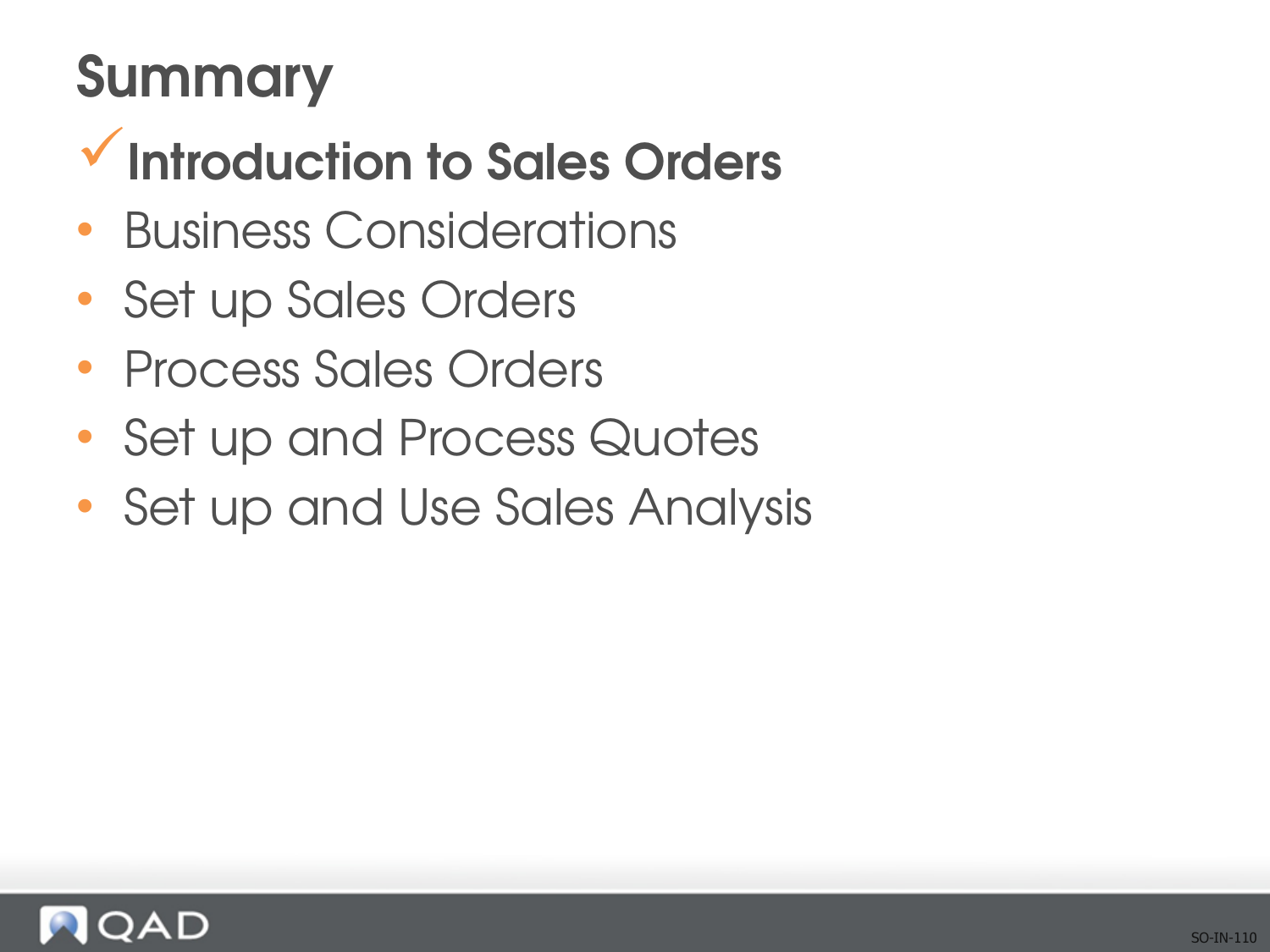

# Summary
Introduction to Sales Orders
Business Considerations
Set up Sales Orders
Process Sales Orders
Set up and Process Quotes
Set up and Use Sales Analysis
SO-IN-110